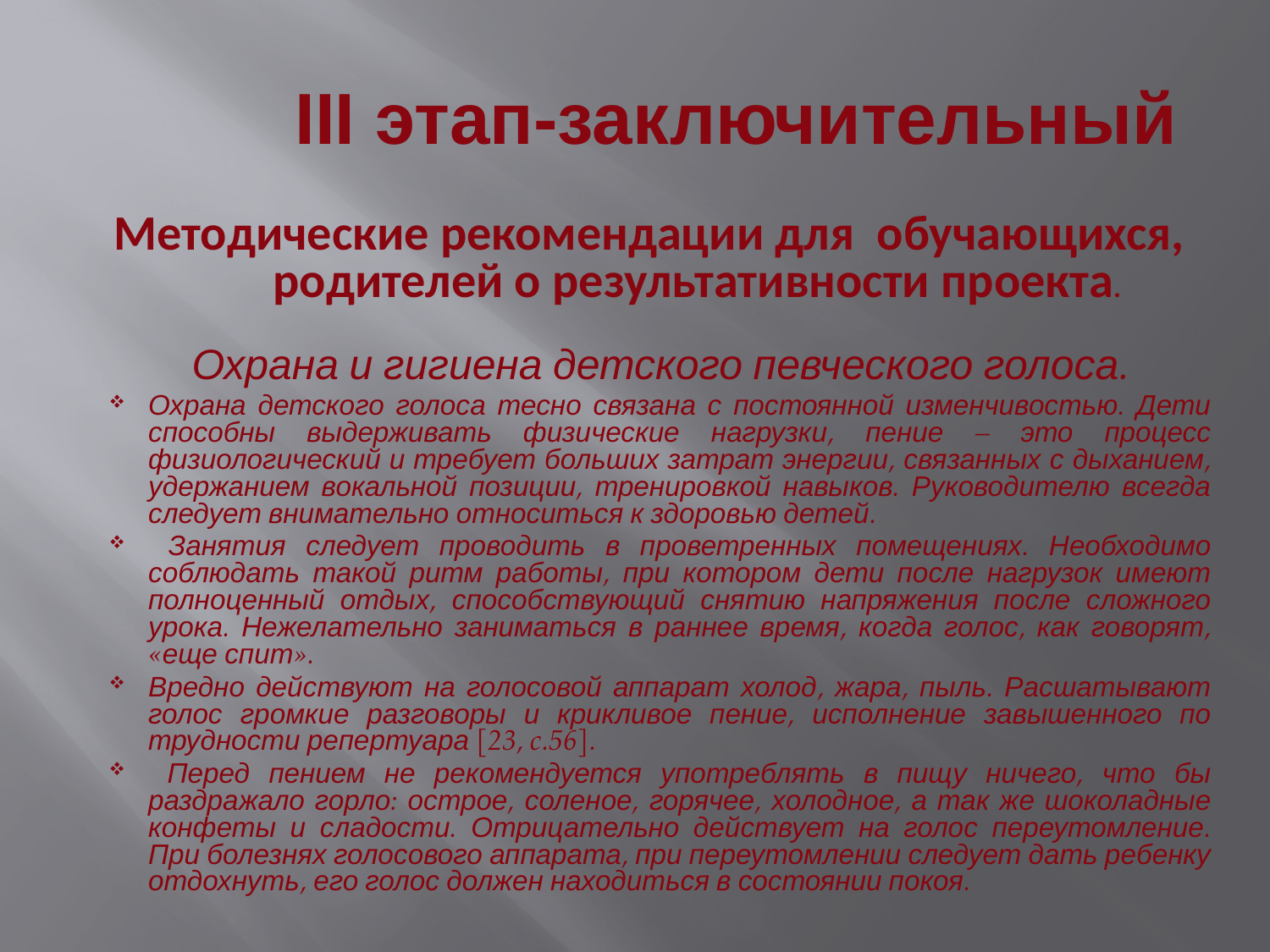

# III этап-заключительный
Методические рекомендации для  обучающихся,      родителей о результативности проекта.

Охрана и гигиена детского певческого голоса.
Охрана детского голоса тесно связана с постоянной изменчивостью. Дети способны выдерживать физические нагрузки, пение – это процесс физиологический и требует больших затрат энергии, связанных с дыханием, удержанием вокальной позиции, тренировкой навыков. Руководителю всегда следует внимательно относиться к здоровью детей.
 Занятия следует проводить в проветренных помещениях. Необходимо соблюдать такой ритм работы, при котором дети после нагрузок имеют полноценный отдых, способствующий снятию напряжения после сложного урока. Нежелательно заниматься в раннее время, когда голос, как говорят, «еще спит».
Вредно действуют на голосовой аппарат холод, жара, пыль. Расшатывают голос громкие разговоры и крикливое пение, исполнение завышенного по трудности репертуара [23, c.56].
 Перед пением не рекомендуется употреблять в пищу ничего, что бы раздражало горло: острое, соленое, горячее, холодное, а так же шоколадные конфеты и сладости. Отрицательно действует на голос переутомление. При болезнях голосового аппарата, при переутомлении следует дать ребенку отдохнуть, его голос должен находиться в состоянии покоя.